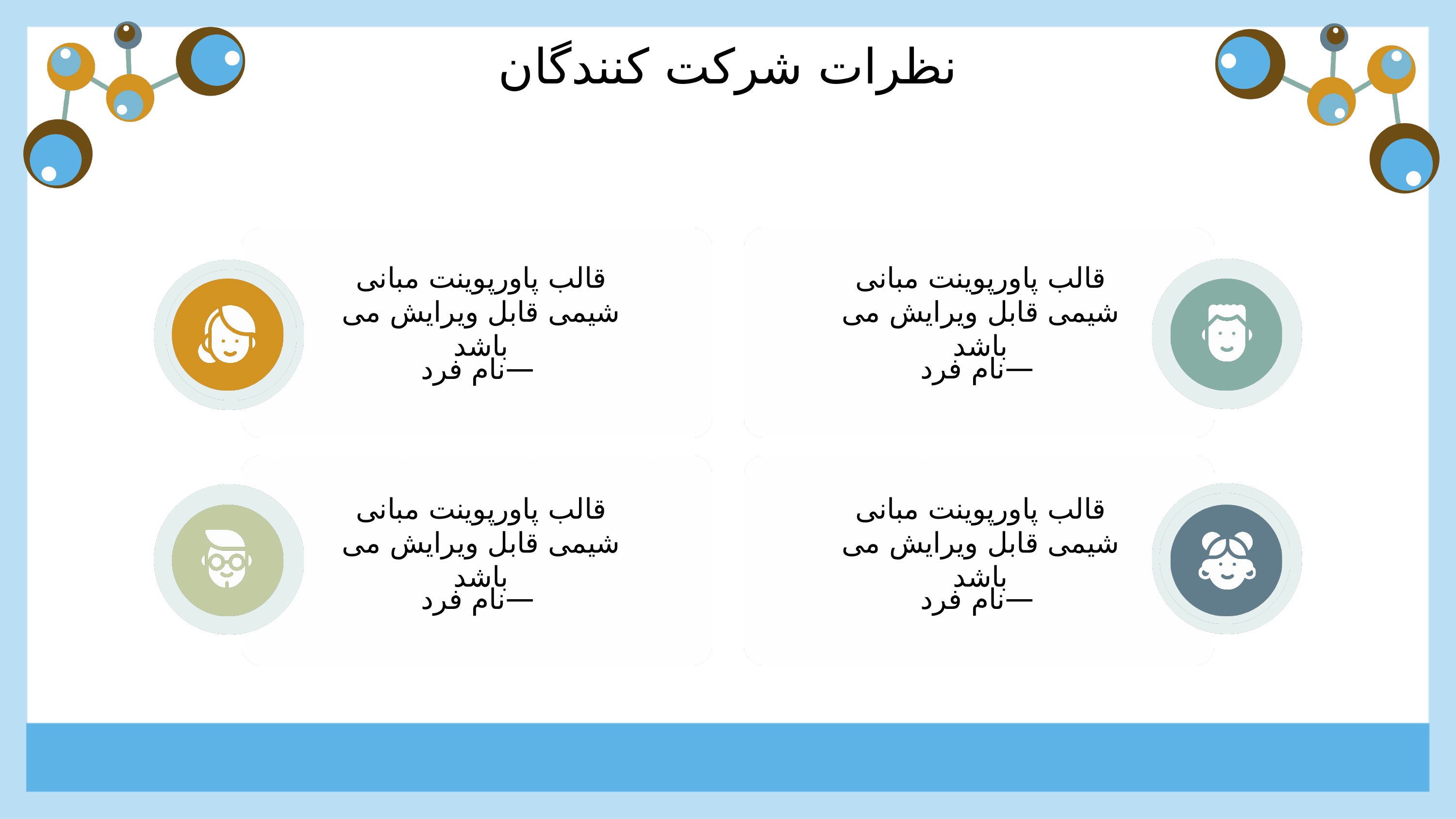

نظرات شرکت کنندگان

قالب پاورپوینت مبانی شیمی قابل ویرایش می باشد
قالب پاورپوینت مبانی شیمی قابل ویرایش می باشد

 —نام فرد
 —نام فرد

قالب پاورپوینت مبانی شیمی قابل ویرایش می باشد
قالب پاورپوینت مبانی شیمی قابل ویرایش می باشد

 —نام فرد
 —نام فرد